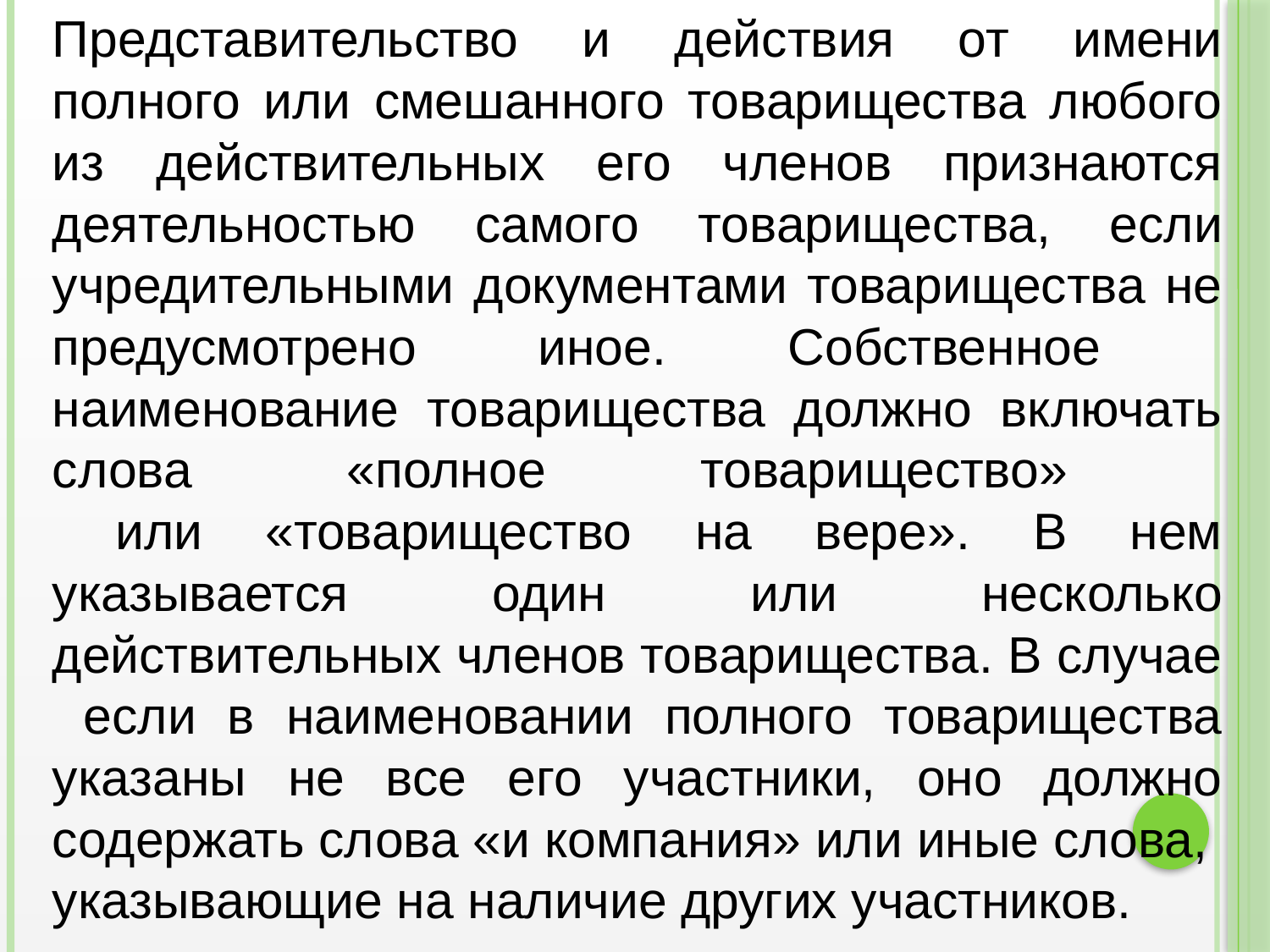

Представительство и действия от имени полного или смешанного товарищества любого из действительных его членов признаются деятельностью самого товарищества, если учредительными документами товарищества не предусмотрено иное. Собственное
наименование товарищества должно включать слова «полное товарищество»
 или «товарищество на вере». В нем указывается один или несколько действительных членов товарищества. В случае  если в наименовании полного товарищества указаны не все его участники, оно должно содержать слова «и компания» или иные слова,
указывающие на наличие других участников.